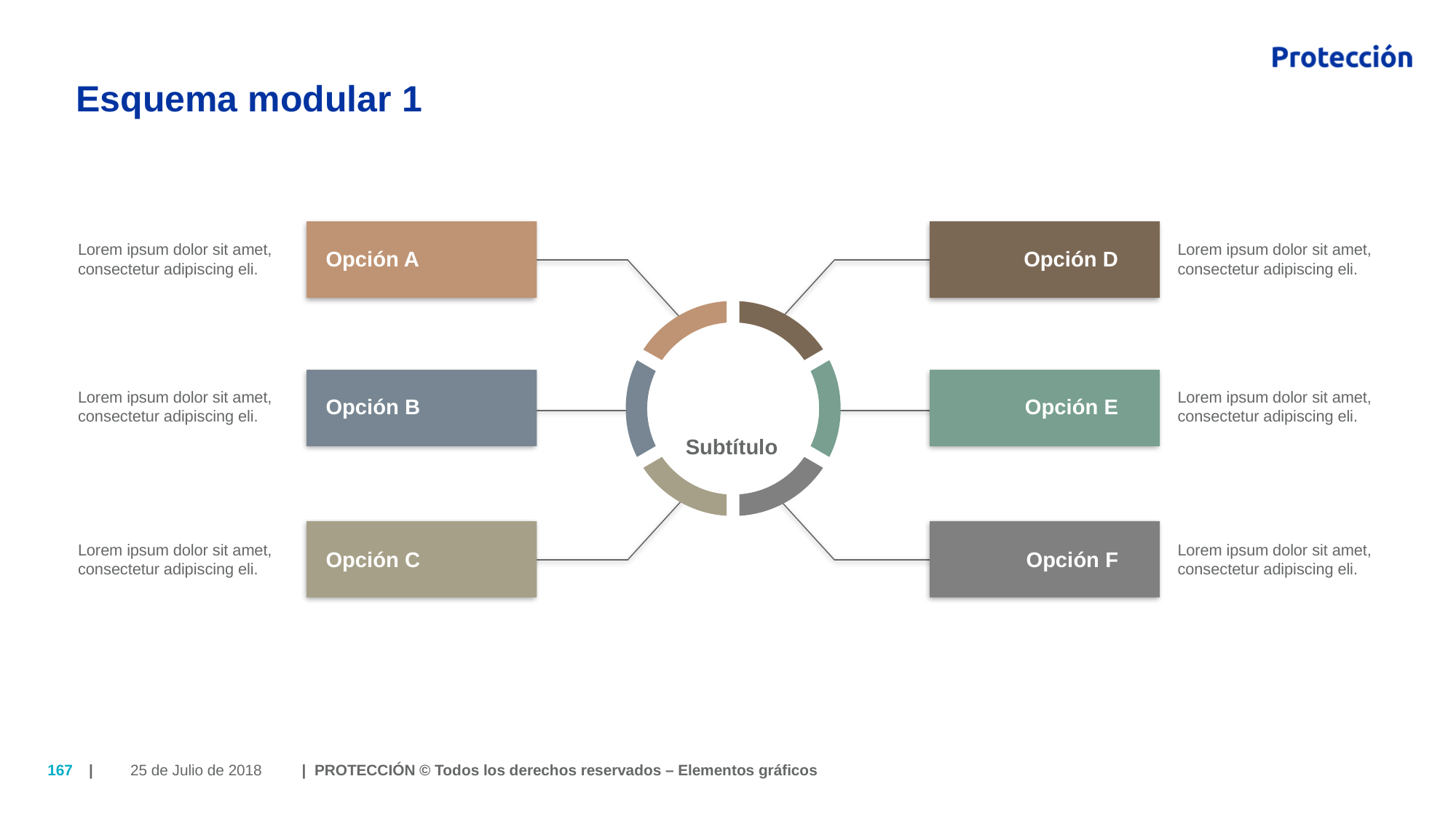

# Esquema modular 1

Lorem ipsum dolor sit amet, consectetur adipiscing eli.
Lorem ipsum dolor sit amet, consectetur adipiscing eli.
Opción A
Opción D

Lorem ipsum dolor sit amet, consectetur adipiscing eli.
Lorem ipsum dolor sit amet, consectetur adipiscing eli.
Opción B
Opción E
Subtítulo

Lorem ipsum dolor sit amet, consectetur adipiscing eli.
Lorem ipsum dolor sit amet, consectetur adipiscing eli.
Opción C
Opción F
25 de Julio de 2018
167
|                                                  |  PROTECCIÓN © Todos los derechos reservados – Elementos gráficos